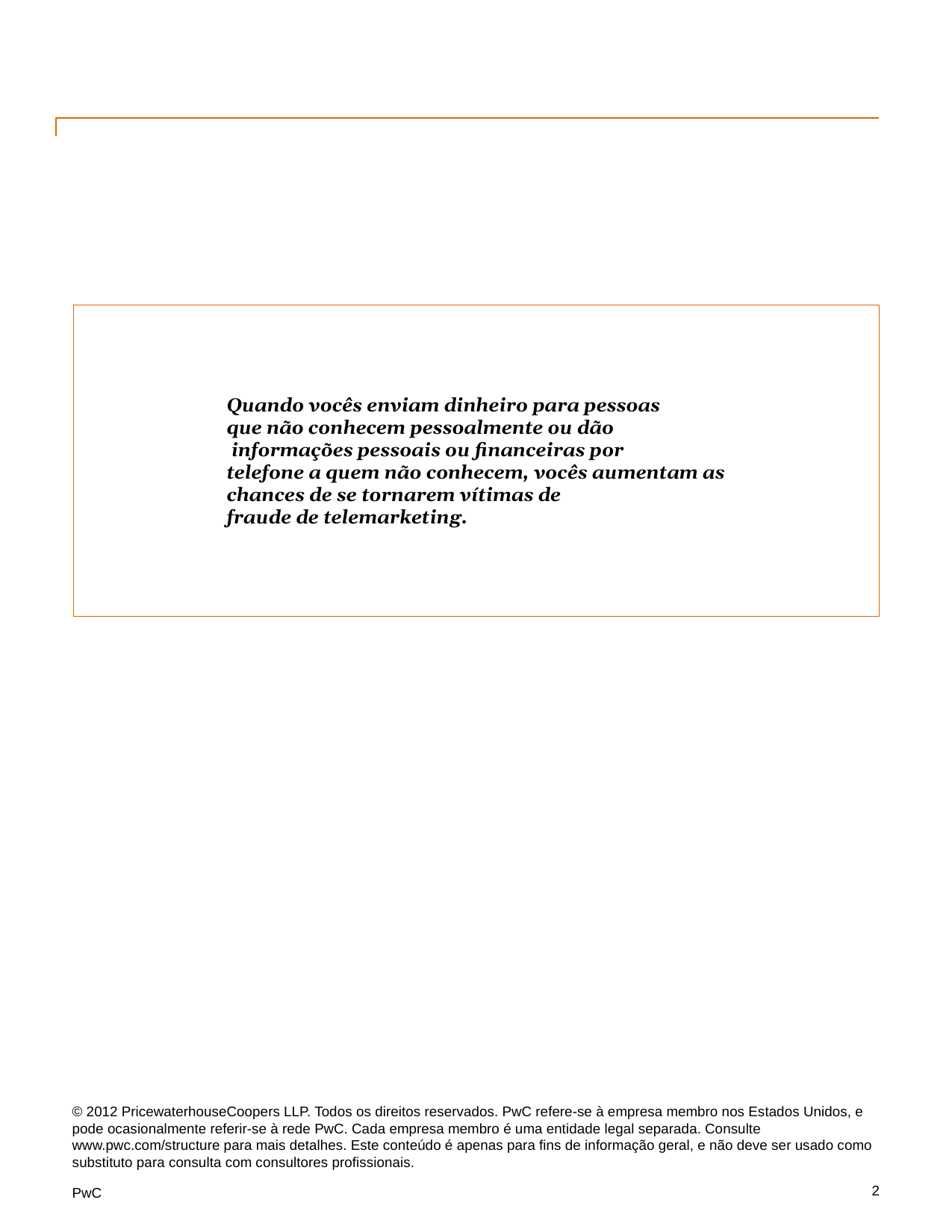

Quando vocês enviam dinheiro para pessoas
que não conhecem pessoalmente ou dão
 informações pessoais ou financeiras por
telefone a quem não conhecem, vocês aumentam as
chances de se tornarem vítimas de
fraude de telemarketing.
© 2012 PricewaterhouseCoopers LLP. Todos os direitos reservados. PwC refere-se à empresa membro nos Estados Unidos, e pode ocasionalmente referir-se à rede PwC. Cada empresa membro é uma entidade legal separada. Consulte www.pwc.com/structure para mais detalhes. Este conteúdo é apenas para fins de informação geral, e não deve ser usado como substituto para consulta com consultores profissionais.
2